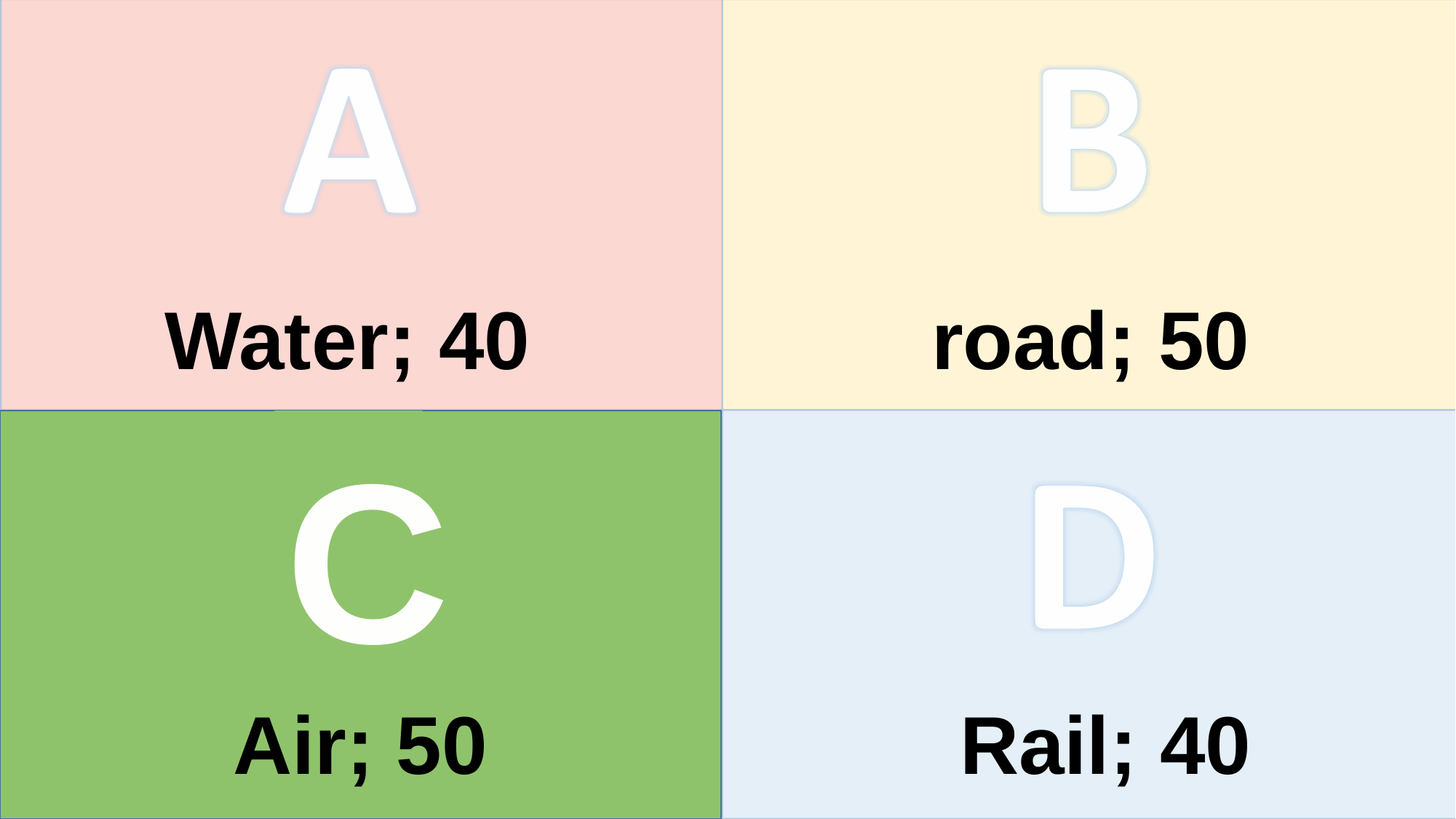

Water; 40
road; 50

C
Air; 50
Air; 50
Rail; 40